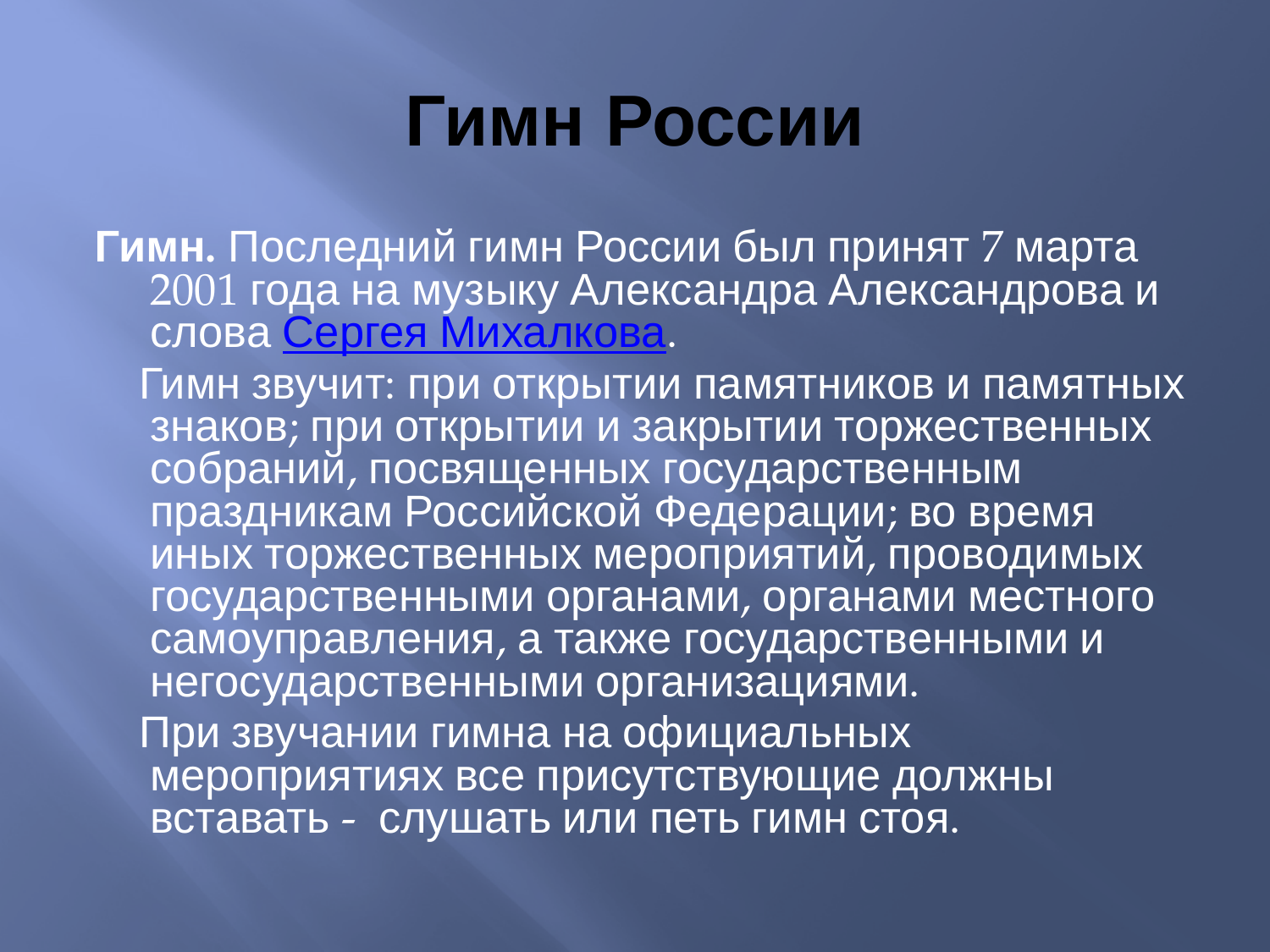

# Гимн России
Гимн. Последний гимн России был принят 7 марта 2001 года на музыку Александра Александрова и слова Сергея Михалкова.
    Гимн звучит: при открытии памятников и памятных знаков; при открытии и закрытии торжественных собраний, посвященных государственным праздникам Российской Федерации; во время иных торжественных мероприятий, проводимых государственными органами, органами местного самоуправ­ления, а также государственными и негосударственными организациями.
    При звучании гимна на официальных мероприятиях все присутствующие должны вставать -  слушать или петь гимн стоя.